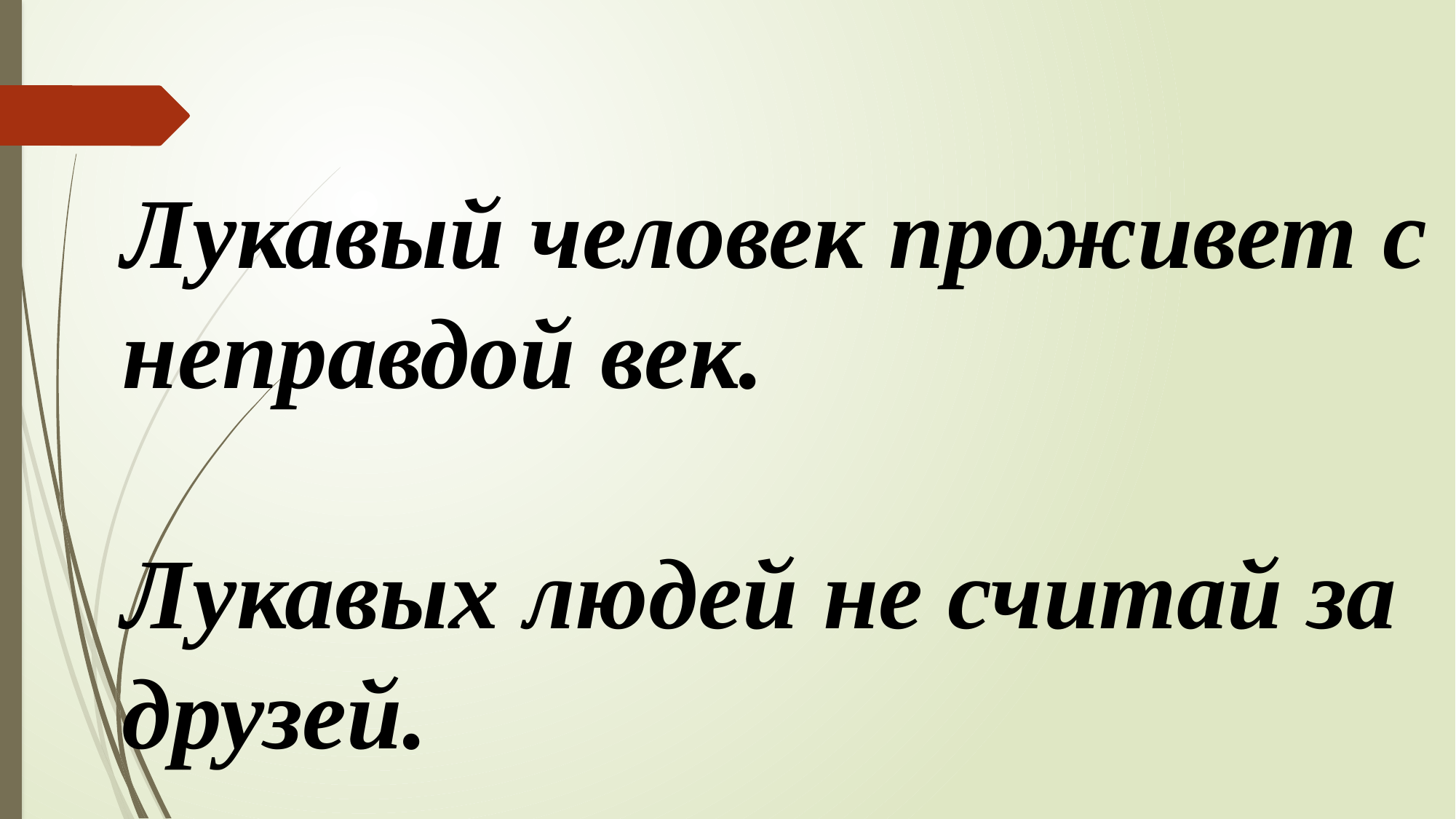

#
Лукавый человек проживет с неправдой век.

Лукавых людей не считай за друзей.